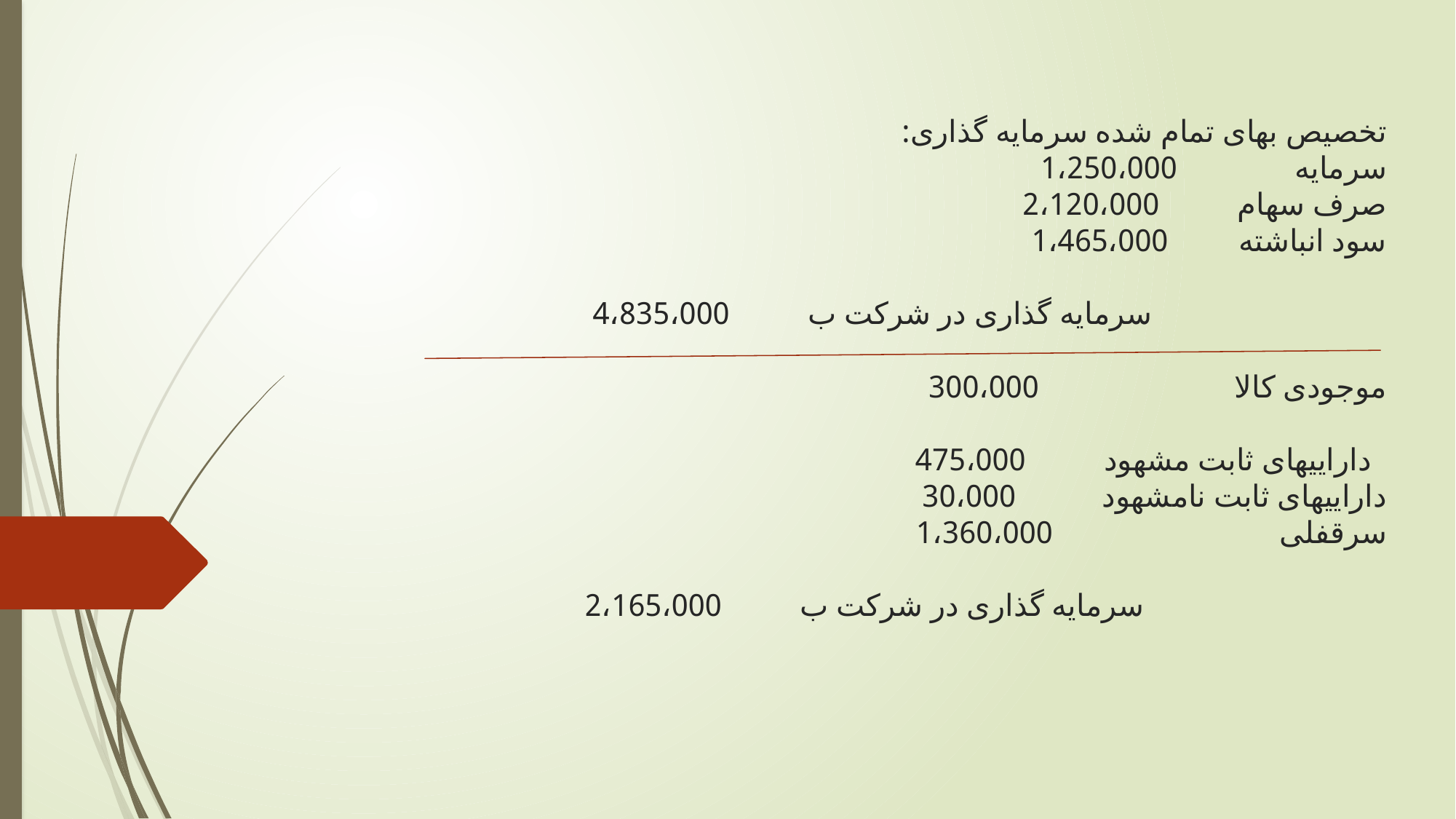

# تخصیص بهای تمام شده سرمایه گذاری: سرمایه               1،250،000 صرف سهام          2،120،000 سود انباشته         1،465،000 سرمایه گذاری در شرکت ب          4،835،000 موجودی کالا                         300،000 داراییهای ثابت مشهود          475،000 داراییهای ثابت نامشهود           30،000 سرقفلی                             1،360،000 سرمایه گذاری در شرکت ب          2،165،000